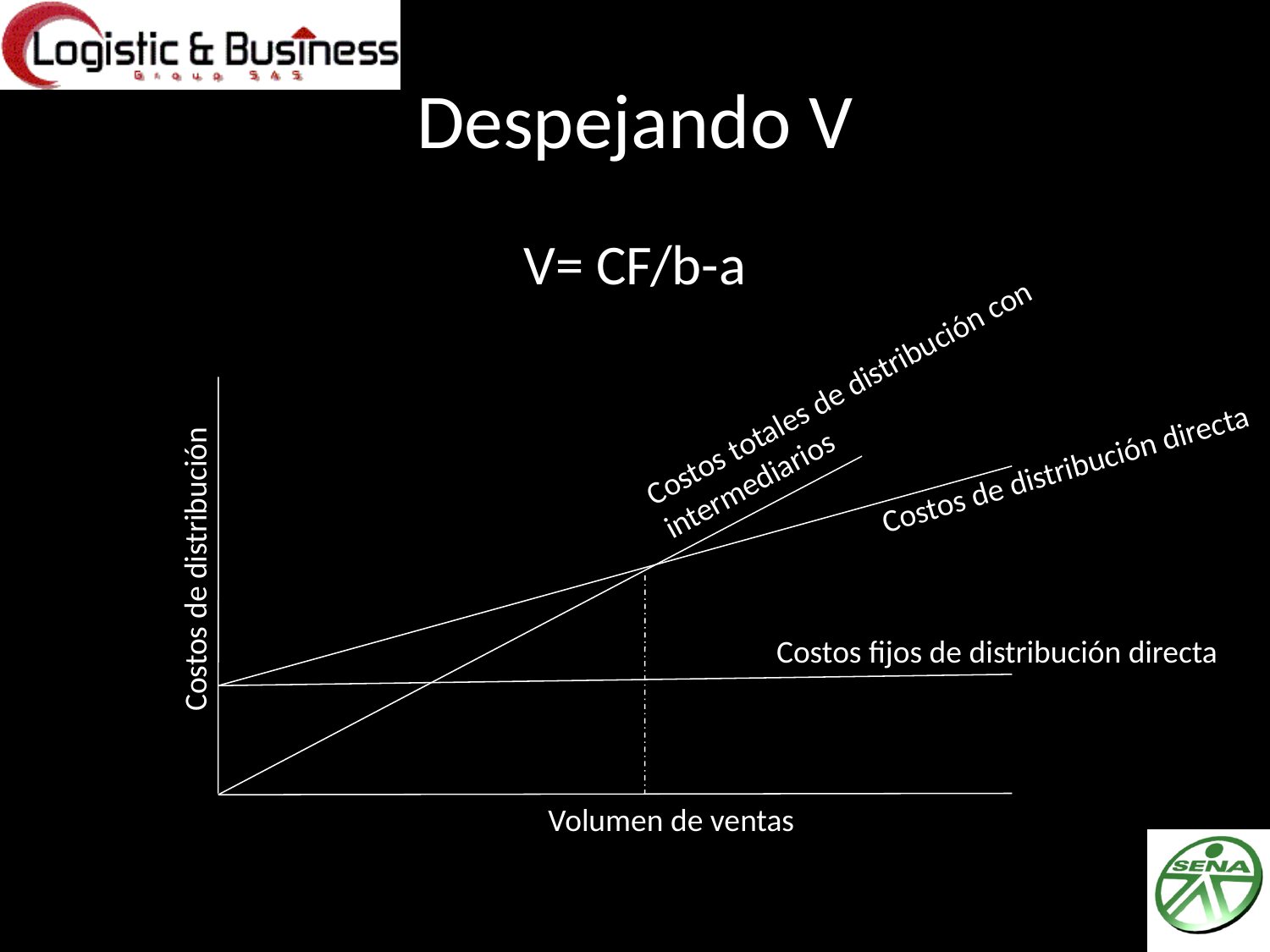

# Despejando V
V= CF/b-a

Costos totales de distribución con intermediarios
Costos de distribución directa
Costos de distribución
Costos fijos de distribución directa
Volumen de ventas